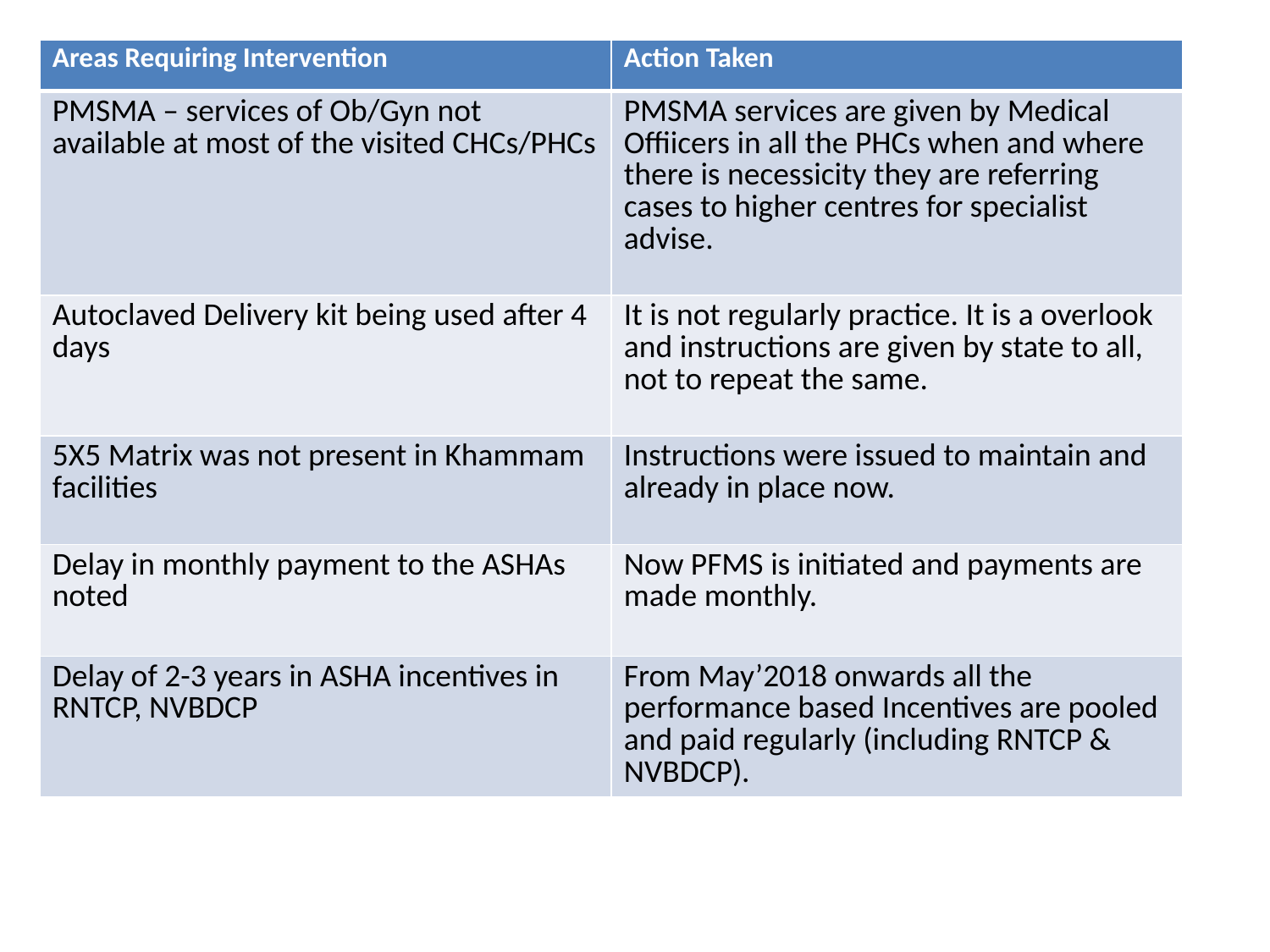

| Areas Requiring Intervention | Action Taken |
| --- | --- |
| PMSMA – services of Ob/Gyn not available at most of the visited CHCs/PHCs | PMSMA services are given by Medical Offiicers in all the PHCs when and where there is necessicity they are referring cases to higher centres for specialist advise. |
| Autoclaved Delivery kit being used after 4 days | It is not regularly practice. It is a overlook and instructions are given by state to all, not to repeat the same. |
| 5X5 Matrix was not present in Khammam facilities | Instructions were issued to maintain and already in place now. |
| Delay in monthly payment to the ASHAs noted | Now PFMS is initiated and payments are made monthly. |
| Delay of 2-3 years in ASHA incentives in RNTCP, NVBDCP | From May’2018 onwards all the performance based Incentives are pooled and paid regularly (including RNTCP & NVBDCP). |